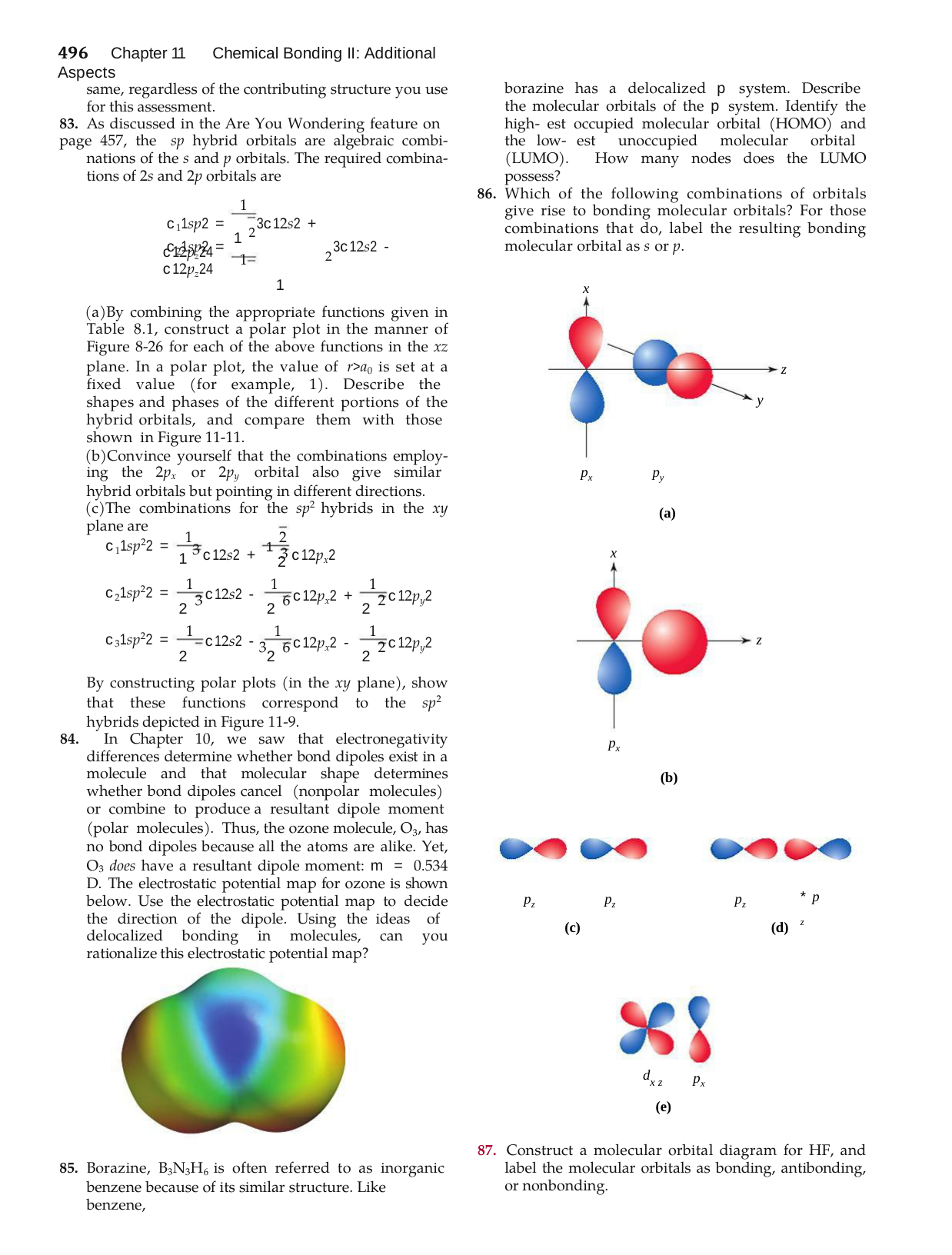

496	Chapter 11	Chemical Bonding II: Additional Aspects
borazine  has  a  delocalized  p  system.  Describe  the molecular orbitals of the p system. Identify the high- est occupied molecular orbital (HOMO) and the low- est  unoccupied  molecular  orbital  (LUMO).  How many nodes does the LUMO possess?
86.  Which  of  the  following  combinations  of  orbitals give rise to bonding molecular orbitals? For those combinations that do, label the resulting bonding molecular orbital as s or p.
same, regardless of the contributing structure you use for this assessment.
83.  As discussed in the Are You Wondering feature on
page 457, the  sp hybrid orbitals are algebraic combi- nations of the s and p orbitals. The required combina- tions of 2s and 2p orbitals are
1
 c11sp2  =	23c12s2  +  c12pz24
1
1
 c21sp2  =	23c12s2  -  c12pz24
1
By combining the appropriate functions given in Table  8.1, construct a polar plot in the manner of Figure 8-26 for each of the above functions in the xz plane. In a polar plot, the value of  r>a0  is set at a fixed  value  (for  example,  1).  Describe  the  shapes and phases of the different portions of the hybrid orbitals,  and  compare  them  with  those  shown  in Figure 11-11.
Convince yourself that the combinations employ- ing  the  2px   or  2py   orbital  also  give  similar  hybrid orbitals but pointing in different directions.
The  combinations  for  the  sp2  hybrids  in  the  xy plane are
x
z
y
py

(a)
px
1
3
1
2
 c11sp22  =
 c12s2  +  1   c12px2
x
3
2
1
1
1
 c21sp22  =
 c12s2  -
 c12px2  +
 c12py2
3
2
1
3
2
By constructing polar plots (in the xy plane), show that  these  functions  correspond  to  the  sp2  hybrids depicted in Figure 11-9.
84.  In Chapter 10, we saw that electronegativity differences determine whether bond dipoles exist in a molecule and that molecular shape determines whether bond dipoles cancel  (nonpolar  molecules)  or  combine  to  produce a  resultant  dipole  moment  (polar  molecules).  Thus, the ozone molecule, O3, has no bond dipoles because all the atoms are alike. Yet, O3 does have a resultant dipole moment: m  =  0.534 D. The electrostatic potential map for ozone is shown below. Use the electrostatic potential map to decide the direction of the dipole. Using the ideas  of  delocalized  bonding  in  molecules,  can  you rationalize this electrostatic potential map?
6
2
1
6
2
2
2
1
2
2
 c31sp22  =
z
 c12s2  -
 c12px2  -
 c12py2
px
(b)
pz
pz
pz
*pz
(c)
(d)
d
px
x z
(e)
87.  Construct a molecular orbital diagram for HF, and label the molecular orbitals as bonding, antibonding, or nonbonding.
85.  Borazine,  B3N3H6  is  often  referred  to  as  inorganic benzene because of its similar structure. Like benzene,